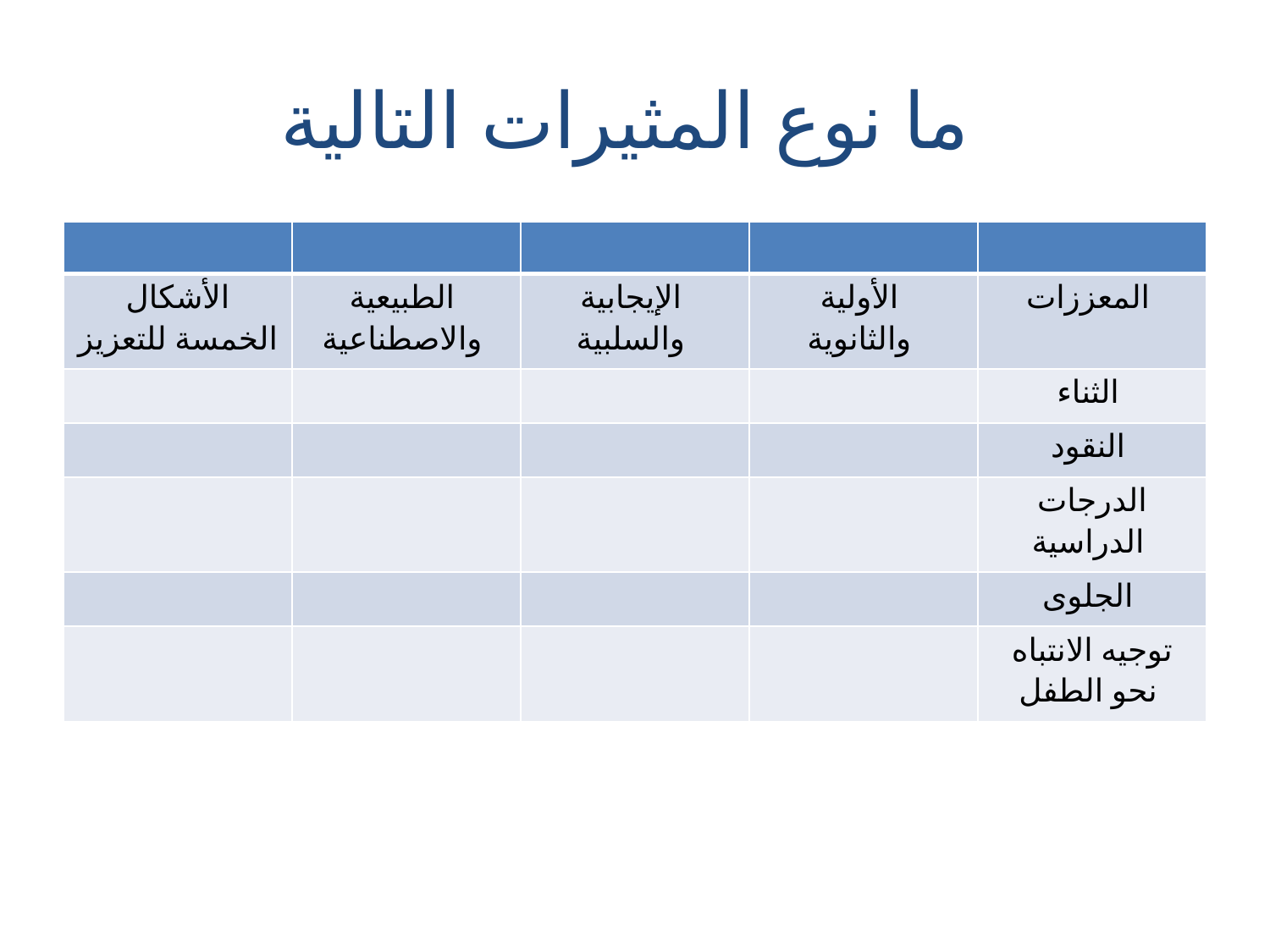

# ما نوع المثيرات التالية
|  |  |  |  |  |
| --- | --- | --- | --- | --- |
| الأشكال الخمسة للتعزيز | الطبيعية والاصطناعية | الإيجابية والسلبية | الأولية والثانوية | المعززات |
|  |  |  |  | الثناء |
|  |  |  |  | النقود |
|  |  |  |  | الدرجات الدراسية |
|  |  |  |  | الجلوى |
|  |  |  |  | توجيه الانتباه نحو الطفل |